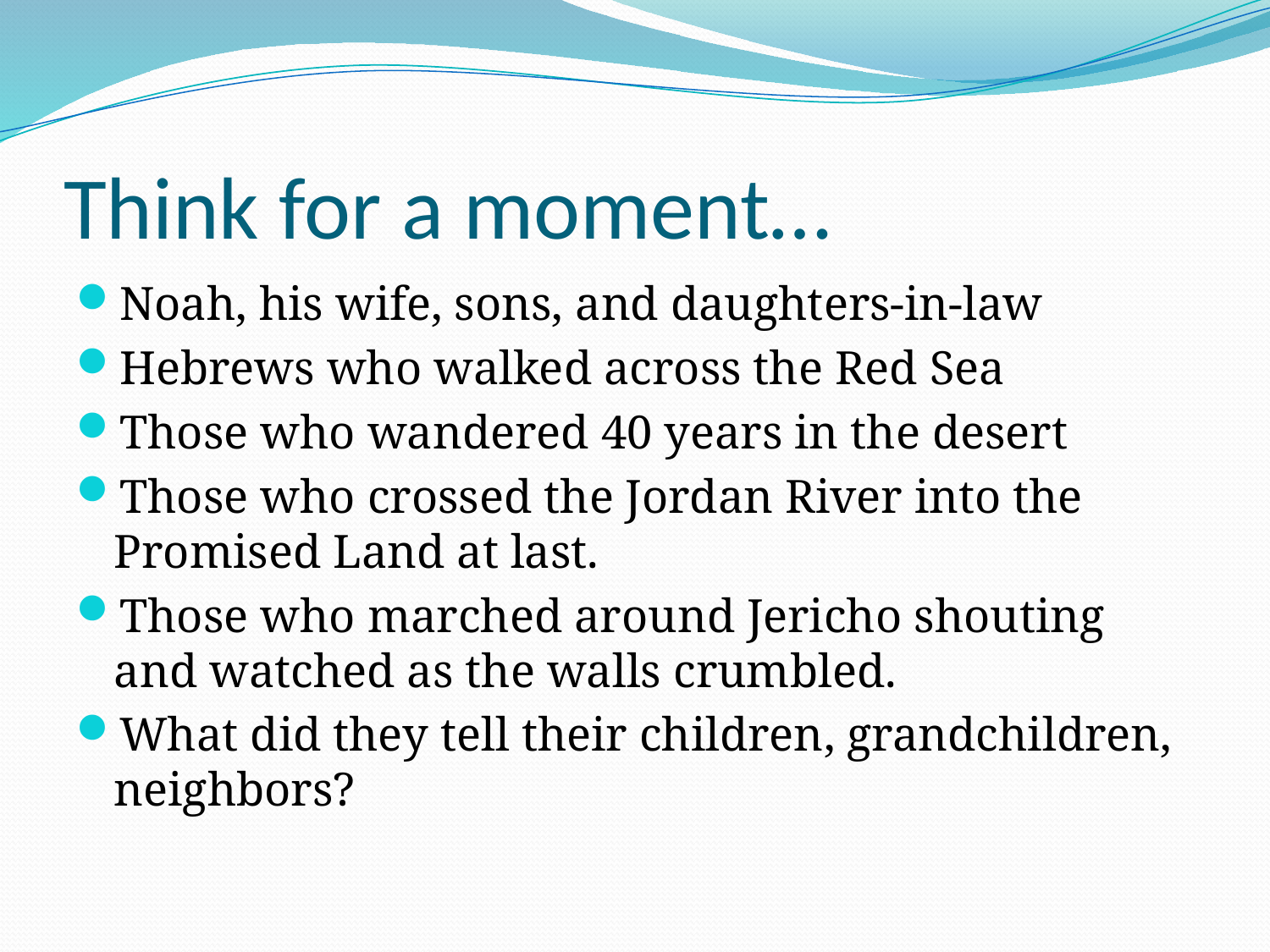

# Think for a moment…
Noah, his wife, sons, and daughters-in-law
Hebrews who walked across the Red Sea
Those who wandered 40 years in the desert
Those who crossed the Jordan River into the Promised Land at last.
Those who marched around Jericho shouting and watched as the walls crumbled.
What did they tell their children, grandchildren, neighbors?